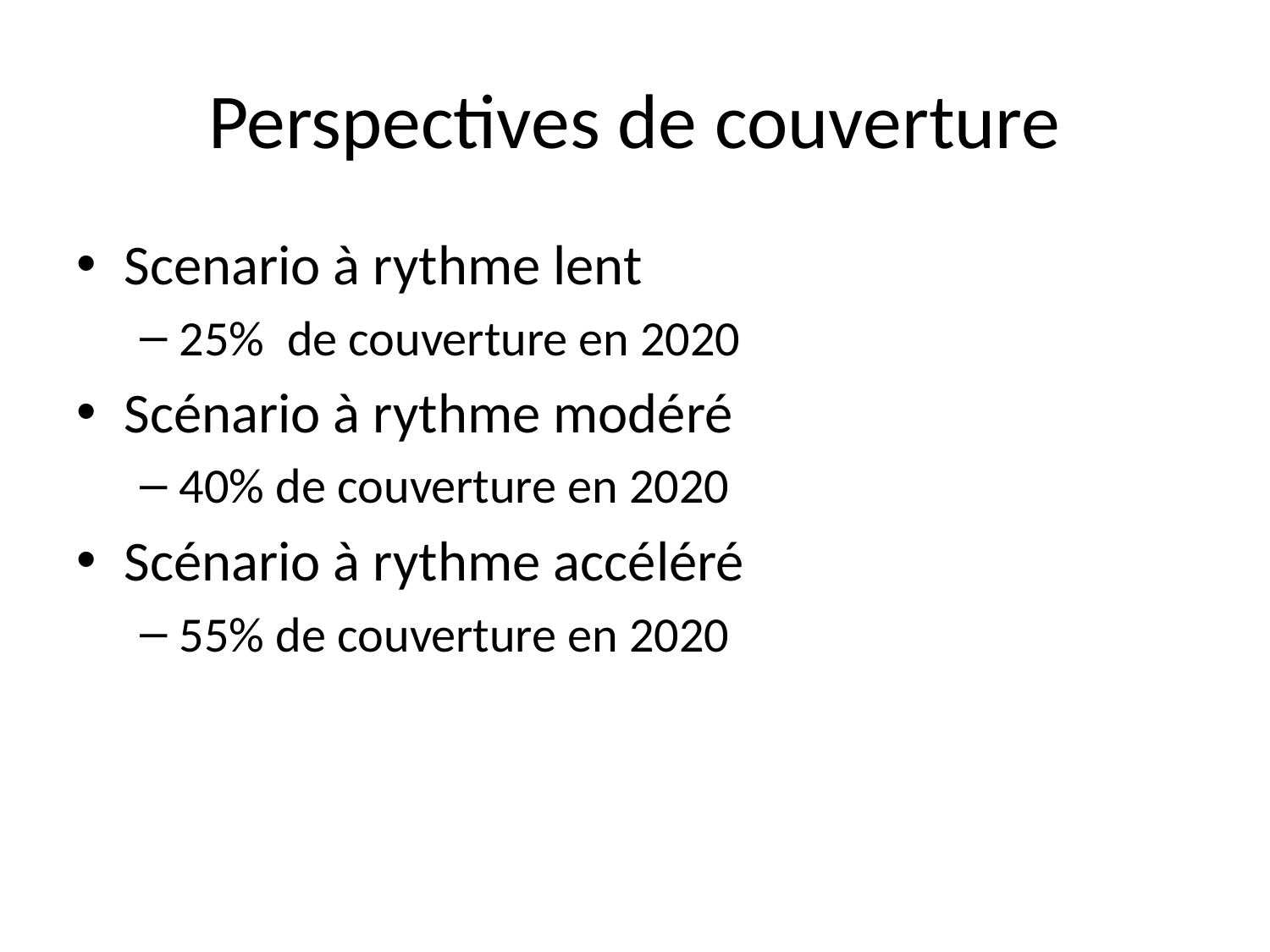

# Perspectives de couverture
Scenario à rythme lent
25%  de couverture en 2020
Scénario à rythme modéré
40% de couverture en 2020
Scénario à rythme accéléré
55% de couverture en 2020